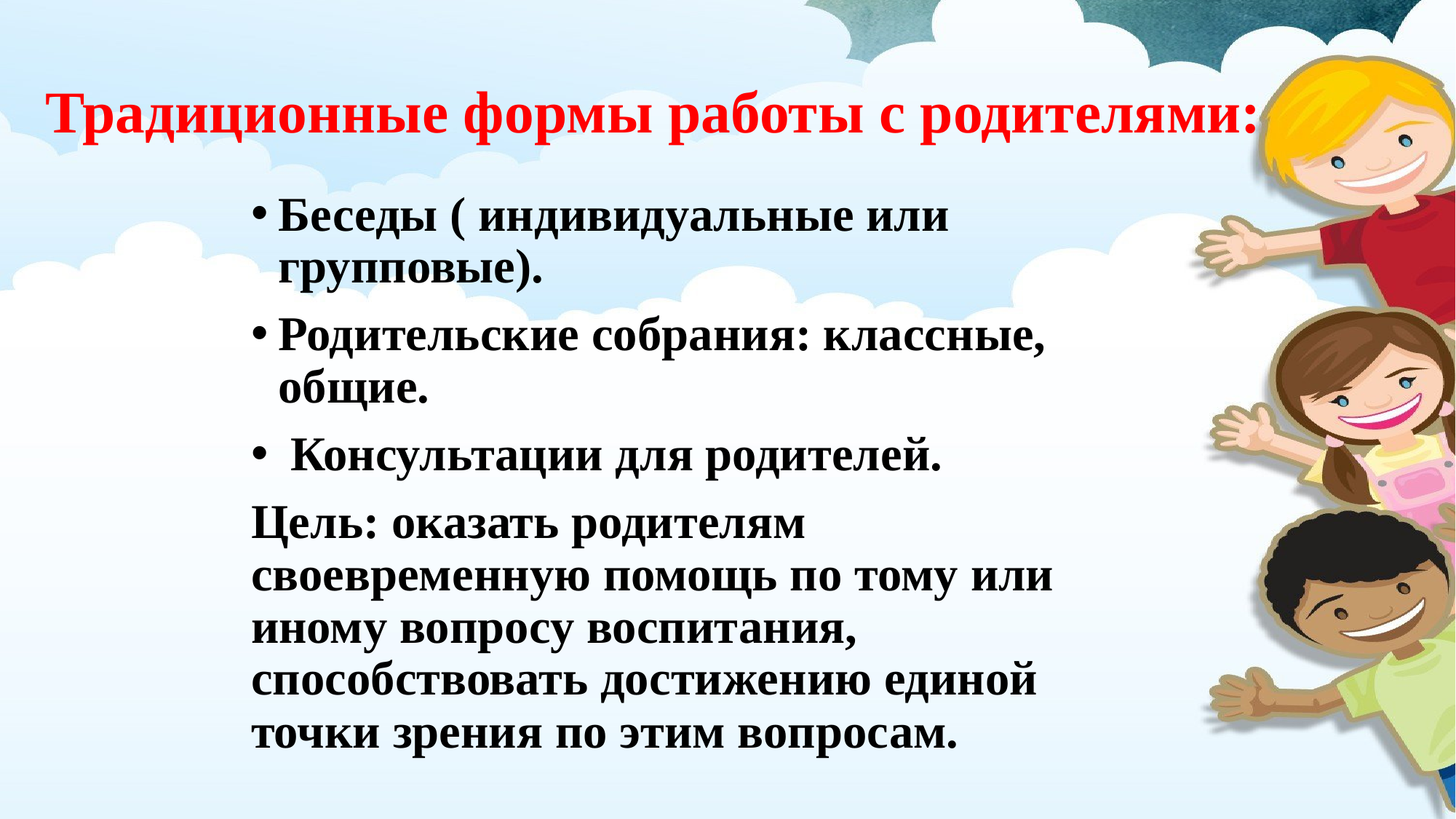

# Традиционные формы работы с родителями:
Беседы ( индивидуальные или групповые).
Родительские собрания: классные, общие.
 Консультации для родителей.
Цель: оказать родителям своевременную помощь по тому или иному вопросу воспитания, способствовать достижению единой точки зрения по этим вопросам.